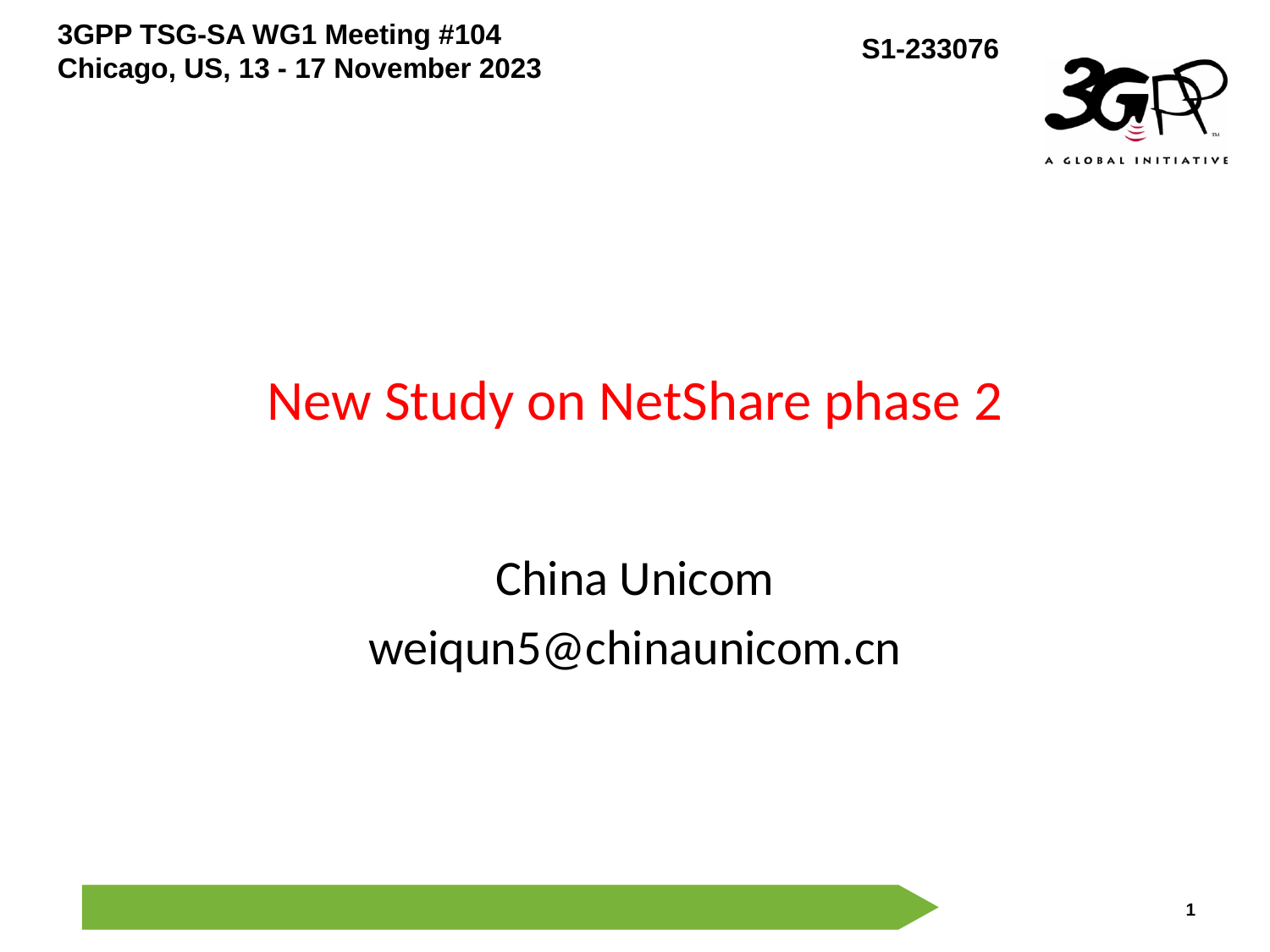

# New Study on NetShare phase 2
China Unicom
weiqun5@chinaunicom.cn